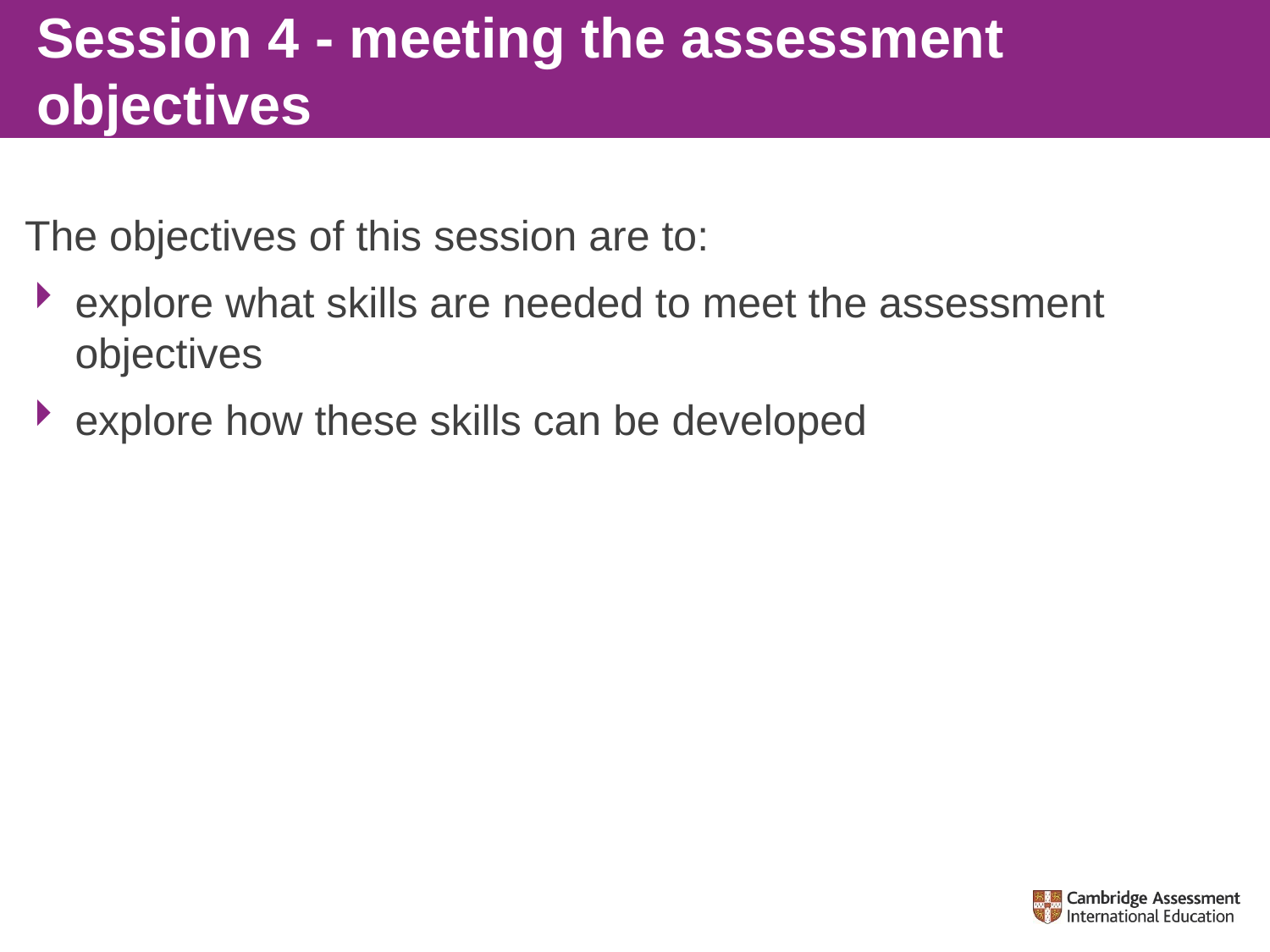

# Session 4 - meeting the assessment objectives
The objectives of this session are to:
explore what skills are needed to meet the assessment objectives
explore how these skills can be developed